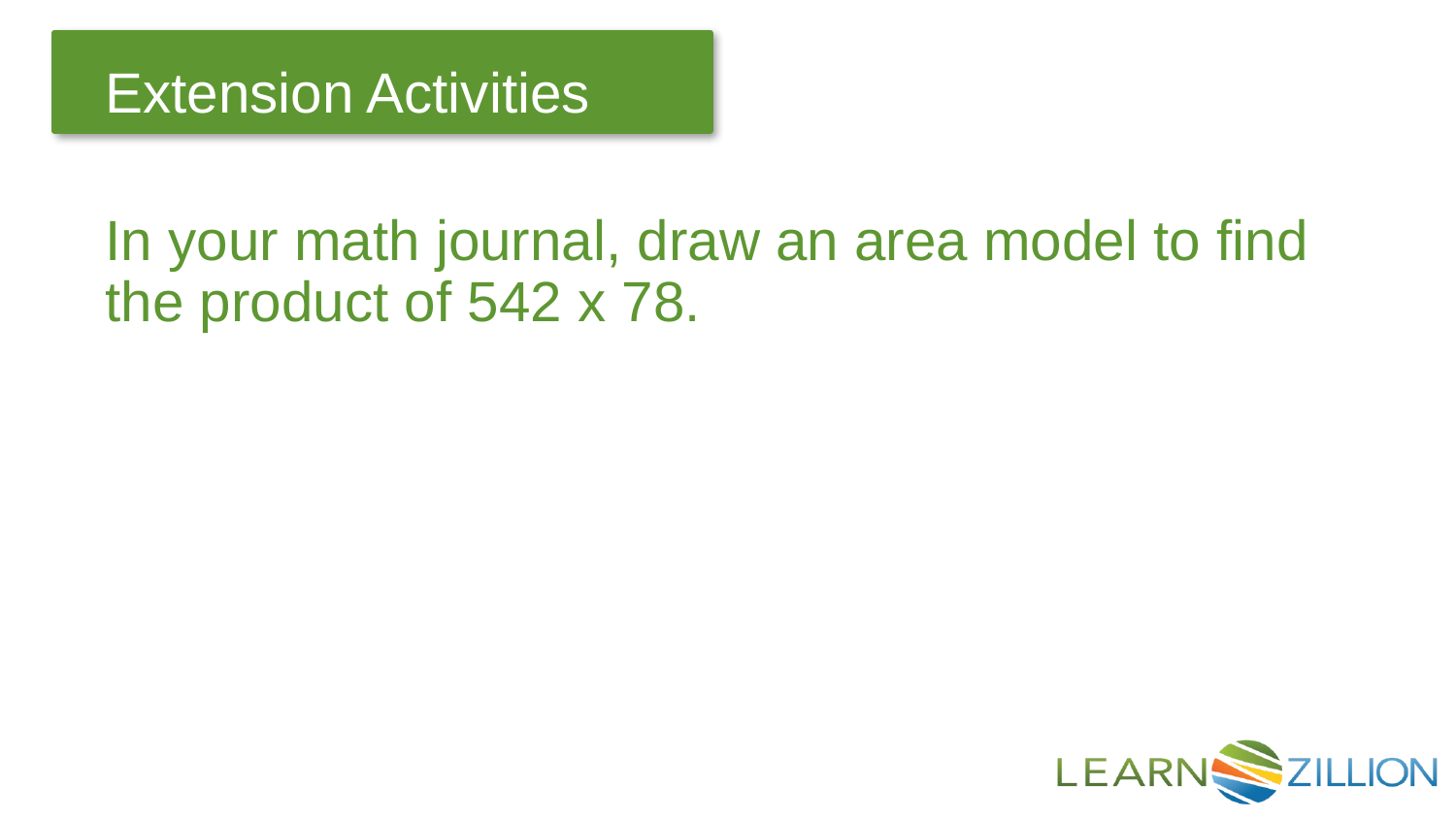

In your math journal, draw an area model to find the product of 542 x 78.